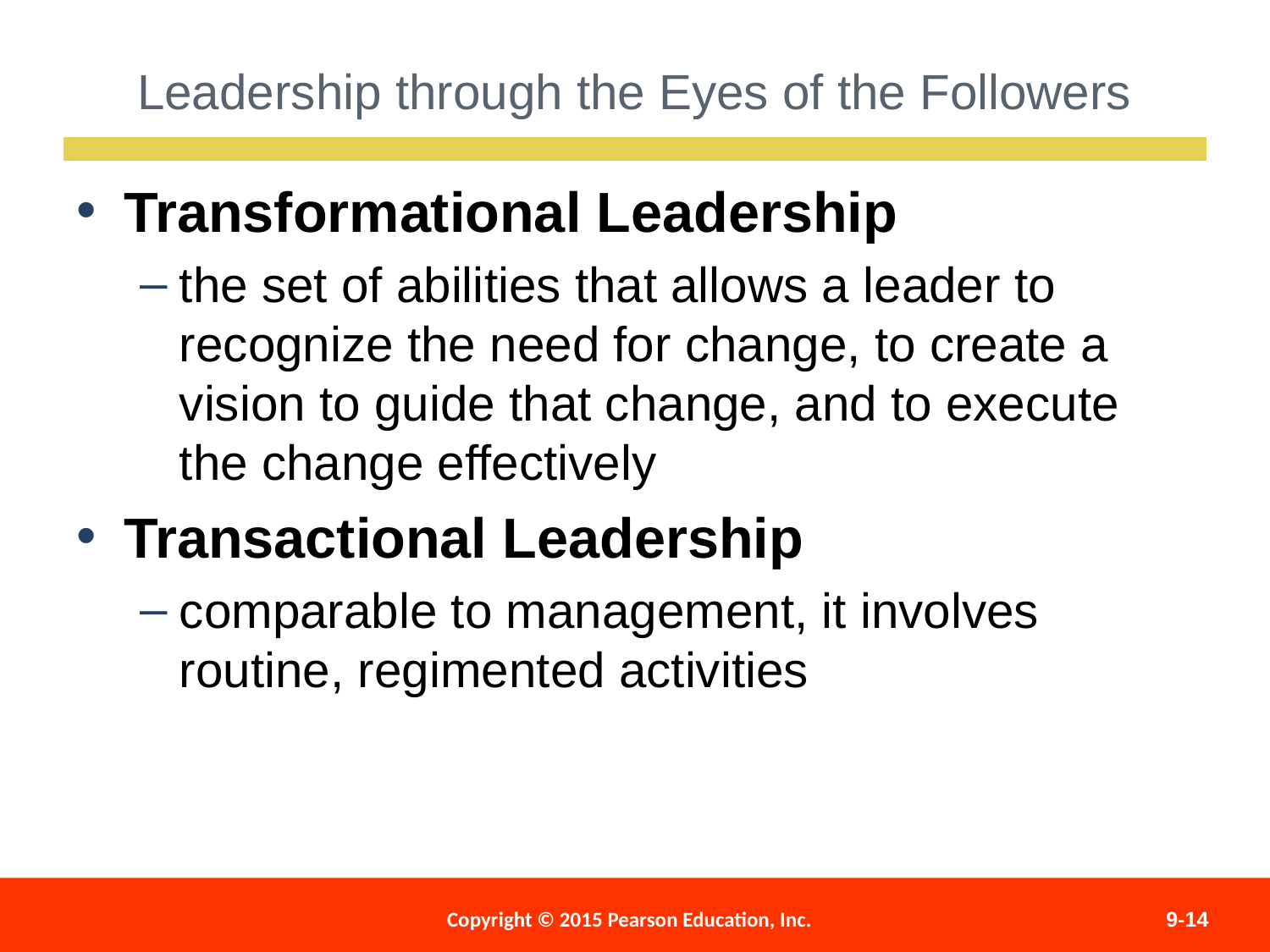

Leadership through the Eyes of the Followers
Transformational Leadership
the set of abilities that allows a leader to recognize the need for change, to create a vision to guide that change, and to execute the change effectively
Transactional Leadership
comparable to management, it involves routine, regimented activities